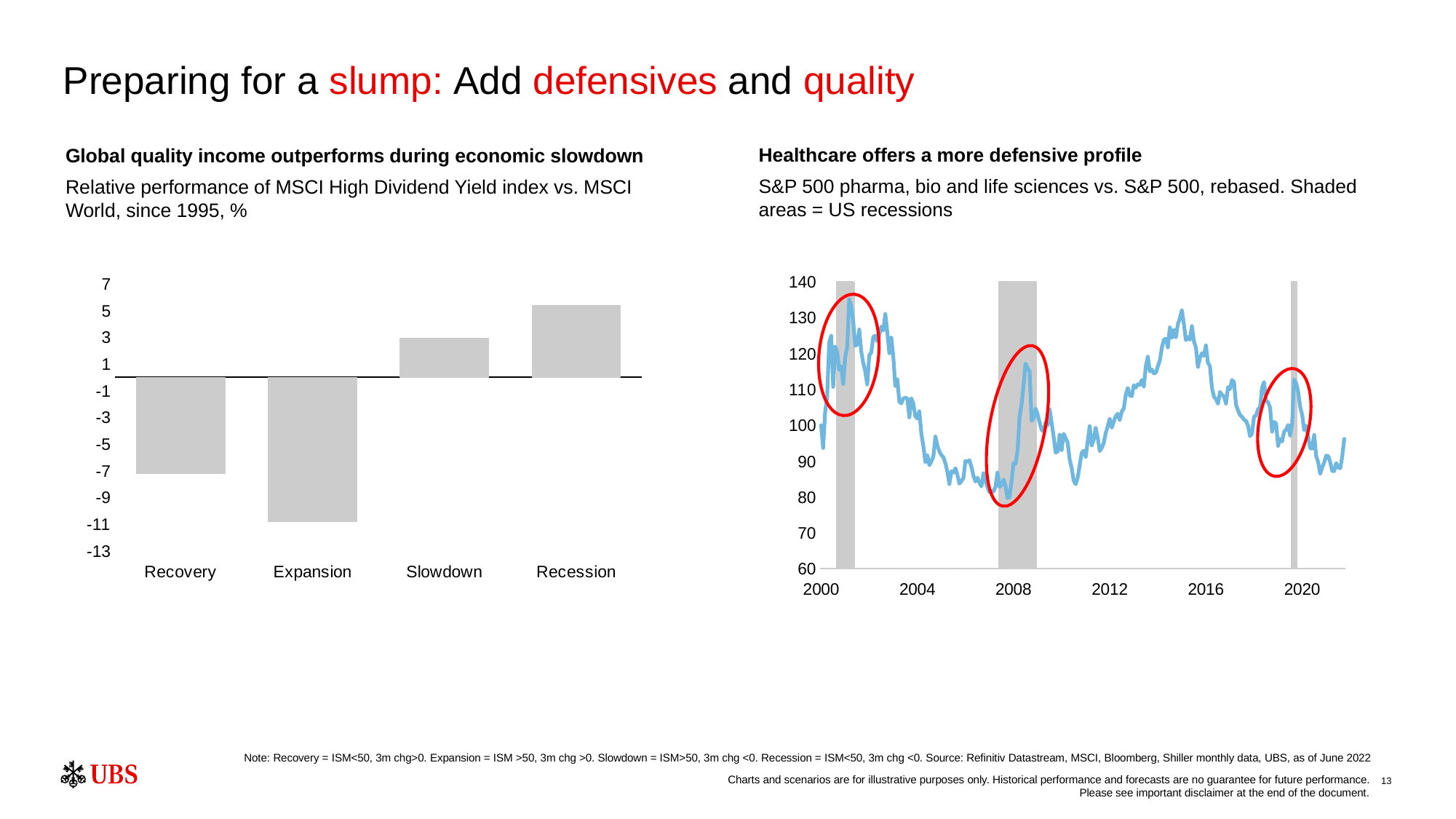

# Preparing for a slump: Add defensives and quality
Healthcare offers a more defensive profile
S&P 500 pharma, bio and life sciences vs. S&P 500, rebased. Shaded areas = US recessions
Global quality income outperforms during economic slowdown
Relative performance of MSCI High Dividend Yield index vs. MSCI World, since 1995, %

### Chart

| Category | US recessions | Pharma, biotech and life sciences vs overall market |
|---|---|---|
| 36738 | 0.0 | 100.0 |
| 36769 | 0.0 | 93.68925642198298 |
| 36798 | 0.0 | 103.80152927026498 |
| 36830 | 0.0 | 107.97083455066021 |
| 36860 | 0.0 | 123.12382858306583 |
| 36889 | 0.0 | 124.91619252456314 |
| 36922 | 0.0 | 110.71801653690036 |
| 36950 | 0.0 | 121.90637222238927 |
| 36980 | 1.0 | 120.44710444138298 |
| 37011 | 1.0 | 115.48249334113052 |
| 37042 | 1.0 | 116.44999447154179 |
| 37071 | 1.0 | 111.54252713217245 |
| 37103 | 1.0 | 118.99198238958408 |
| 37134 | 1.0 | 121.72887647940813 |
| 37162 | 1.0 | 135.10037690349304 |
| 37195 | 1.0 | 133.2994431476166 |
| 37225 | 1.0 | 129.01681286807585 |
| 37256 | 0.0 | 122.1839385455129 |
| 37287 | 0.0 | 122.440301643219 |
| 37315 | 0.0 | 126.7104631366833 |
| 37344 | 0.0 | 120.59554775286581 |
| 37376 | 0.0 | 117.37561787343245 |
| 37407 | 0.0 | 115.0529453157267 |
| 37435 | 0.0 | 111.37879822327147 |
| 37468 | 0.0 | 119.45934967765469 |
| 37498 | 0.0 | 120.30494052126615 |
| 37529 | 0.0 | 124.65098868982525 |
| 37560 | 0.0 | 124.98487474727472 |
| 37589 | 0.0 | 123.44583996780796 |
| 37621 | 0.0 | 125.16471126727551 |
| 37652 | 0.0 | 127.46929471944944 |
| 37680 | 0.0 | 126.40457081240939 |
| 37711 | 0.0 | 131.02168606999726 |
| 37741 | 0.0 | 126.0420174456184 |
| 37771 | 0.0 | 120.09744611140943 |
| 37802 | 0.0 | 124.44452216287209 |
| 37833 | 0.0 | 119.07414847486659 |
| 37862 | 0.0 | 110.98597775229362 |
| 37894 | 0.0 | 112.81864452634404 |
| 37925 | 0.0 | 106.55681018571386 |
| 37953 | 0.0 | 106.11273920882378 |
| 37986 | 0.0 | 107.50031968561184 |
| 38016 | 0.0 | 107.66505213774762 |
| 38044 | 0.0 | 107.50441332186642 |
| 38077 | 0.0 | 102.21093241533296 |
| 38107 | 0.0 | 107.55367209372217 |
| 38138 | 0.0 | 106.01867552702824 |
| 38168 | 0.0 | 102.5083114306334 |
| 38198 | 0.0 | 101.8734247310478 |
| 38230 | 0.0 | 103.93245115635999 |
| 38260 | 0.0 | 97.58561302635947 |
| 38289 | 0.0 | 94.24487489574837 |
| 38321 | 0.0 | 89.77526732317214 |
| 38352 | 0.0 | 91.65953730178053 |
| 38383 | 0.0 | 88.88679010950307 |
| 38411 | 0.0 | 89.9699305833522 |
| 38442 | 0.0 | 91.27868022704686 |
| 38471 | 0.0 | 96.86542283822035 |
| 38503 | 0.0 | 94.32668145778142 |
| 38533 | 0.0 | 92.72854922125104 |
| 38562 | 0.0 | 91.6763264177042 |
| 38595 | 0.0 | 91.10316138661403 |
| 38625 | 0.0 | 89.44886000995307 |
| 38656 | 0.0 | 86.94229834430074 |
| 38686 | 0.0 | 83.60099998539548 |
| 38716 | 0.0 | 87.1879879138937 |
| 38748 | 0.0 | 86.79880478311487 |
| 38776 | 0.0 | 88.01845728257143 |
| 38807 | 0.0 | 86.13007669848967 |
| 38835 | 0.0 | 83.7408202047577 |
| 38868 | 0.0 | 84.44598056704888 |
| 38898 | 0.0 | 85.31457656609489 |
| 38929 | 0.0 | 90.02433472120369 |
| 38960 | 0.0 | 89.84308940409404 |
| 38989 | 0.0 | 90.26610636416697 |
| 39021 | 0.0 | 88.37107757997346 |
| 39051 | 0.0 | 85.91784709892583 |
| 39080 | 0.0 | 84.33372500102699 |
| 39113 | 0.0 | 85.39166027247512 |
| 39141 | 0.0 | 84.03743261728782 |
| 39171 | 0.0 | 82.95525867436466 |
| 39202 | 0.0 | 86.62440511450745 |
| 39233 | 0.0 | 84.49624742726894 |
| 39262 | 0.0 | 82.6735592022721 |
| 39294 | 0.0 | 81.35404884347427 |
| 39325 | 0.0 | 81.79315091048088 |
| 39353 | 0.0 | 81.53542622371923 |
| 39386 | 0.0 | 82.83980971839968 |
| 39416 | 0.0 | 86.80270117467249 |
| 39447 | 1.0 | 82.77282575129159 |
| 39478 | 1.0 | 83.41578044994786 |
| 39507 | 1.0 | 84.83636683658935 |
| 39538 | 1.0 | 83.05479597847747 |
| 39568 | 1.0 | 79.73509362926218 |
| 39598 | 1.0 | 80.00853674029041 |
| 39629 | 1.0 | 84.41011284821774 |
| 39660 | 1.0 | 89.42757764247837 |
| 39689 | 1.0 | 89.29713475249575 |
| 39721 | 1.0 | 92.81157365141351 |
| 39752 | 1.0 | 102.29846872861184 |
| 39780 | 1.0 | 105.7082202753588 |
| 39813 | 1.0 | 111.19556446727323 |
| 39843 | 1.0 | 117.20554497628035 |
| 39871 | 1.0 | 116.01040009502104 |
| 39903 | 1.0 | 115.08015515651545 |
| 39933 | 1.0 | 101.213483609196 |
| 39962 | 1.0 | 101.96763504786568 |
| 39994 | 1.0 | 104.66441825267547 |
| 40025 | 0.0 | 103.09341266996348 |
| 40056 | 0.0 | 100.81252678948096 |
| 40086 | 0.0 | 98.74587798806752 |
| 40116 | 0.0 | 98.33802313983196 |
| 40147 | 0.0 | 100.87603815142003 |
| 40178 | 0.0 | 99.98883655587993 |
| 40207 | 0.0 | 104.43291734804268 |
| 40235 | 0.0 | 100.77106617817651 |
| 40268 | 0.0 | 96.90669434553794 |
| 40298 | 0.0 | 92.40801041586649 |
| 40329 | 0.0 | 92.63715191513484 |
| 40359 | 0.0 | 97.3684420457098 |
| 40389 | 0.0 | 93.06891000774922 |
| 40421 | 0.0 | 97.61109744729758 |
| 40451 | 0.0 | 96.46827620672953 |
| 40480 | 0.0 | 95.14442626748408 |
| 40512 | 0.0 | 90.43386858462938 |
| 40543 | 0.0 | 88.10293811448776 |
| 40574 | 0.0 | 84.61322866374253 |
| 40602 | 0.0 | 83.5780752539231 |
| 40633 | 0.0 | 85.37124204179504 |
| 40662 | 0.0 | 88.80395550298405 |
| 40694 | 0.0 | 92.31266057727893 |
| 40724 | 0.0 | 92.89618944607635 |
| 40753 | 0.0 | 91.19902889159933 |
| 40786 | 0.0 | 95.55390547279262 |
| 40816 | 0.0 | 99.75906831569498 |
| 40847 | 0.0 | 94.37853345787211 |
| 40877 | 0.0 | 95.94801888513759 |
| 40907 | 0.0 | 99.28225271084492 |
| 40939 | 0.0 | 96.50958327708771 |
| 40968 | 0.0 | 92.8196081914152 |
| 40998 | 0.0 | 93.6906607790717 |
| 41029 | 0.0 | 95.06752194279672 |
| 41060 | 0.0 | 97.79238805273842 |
| 41089 | 0.0 | 99.72378073497367 |
| 41121 | 0.0 | 101.86186562487578 |
| 41152 | 0.0 | 99.34642680859757 |
| 41180 | 0.0 | 100.98908727745213 |
| 41213 | 0.0 | 102.58870140279797 |
| 41243 | 0.0 | 103.2175239991685 |
| 41274 | 0.0 | 101.45292951337123 |
| 41305 | 0.0 | 103.8381418672564 |
| 41333 | 0.0 | 104.65010970743865 |
| 41362 | 0.0 | 108.54835786828035 |
| 41394 | 0.0 | 110.41235752386704 |
| 41425 | 0.0 | 108.26110935628049 |
| 41453 | 0.0 | 108.1402720764333 |
| 41486 | 0.0 | 111.16793134826699 |
| 41516 | 0.0 | 110.47880360330333 |
| 41547 | 0.0 | 111.43451409811591 |
| 41578 | 0.0 | 111.23983474729748 |
| 41607 | 0.0 | 112.63202651237741 |
| 41639 | 0.0 | 110.83998649872228 |
| 41670 | 0.0 | 116.45395112577677 |
| 41698 | 0.0 | 119.13281321383866 |
| 41729 | 0.0 | 114.99624410531403 |
| 41759 | 0.0 | 115.56972316046688 |
| 41789 | 0.0 | 114.455301280542 |
| 41820 | 0.0 | 114.6972513684519 |
| 41851 | 0.0 | 116.40745467005395 |
| 41880 | 0.0 | 118.12332056665905 |
| 41912 | 0.0 | 121.57222985100351 |
| 41943 | 0.0 | 123.8993366992398 |
| 41971 | 0.0 | 124.13570753202676 |
| 42004 | 0.0 | 121.72801335999 |
| 42034 | 0.0 | 127.31053161693447 |
| 42062 | 0.0 | 124.4160856809343 |
| 42094 | 0.0 | 126.64732038146349 |
| 42124 | 0.0 | 124.55126014647024 |
| 42153 | 0.0 | 128.18244929383118 |
| 42185 | 0.0 | 129.82641613754348 |
| 42216 | 0.0 | 132.04441384900218 |
| 42247 | 0.0 | 128.15395241834142 |
| 42277 | 0.0 | 123.73426844537465 |
| 42307 | 0.0 | 124.61659593096772 |
| 42338 | 0.0 | 123.87851049777719 |
| 42369 | 0.0 | 127.63836997169614 |
| 42398 | 0.0 | 123.49416256058907 |
| 42429 | 0.0 | 121.66043718036586 |
| 42460 | 0.0 | 116.29593691458275 |
| 42489 | 0.0 | 118.81620240554697 |
| 42521 | 0.0 | 120.08676994642965 |
| 42551 | 0.0 | 119.38229880925131 |
| 42580 | 0.0 | 122.26970170687625 |
| 42613 | 0.0 | 117.44678745162777 |
| 42643 | 0.0 | 116.48397973597167 |
| 42674 | 0.0 | 110.37118890122328 |
| 42704 | 0.0 | 107.99565277535896 |
| 42734 | 0.0 | 107.26870684664264 |
| 42766 | 0.0 | 105.9960533079066 |
| 42794 | 0.0 | 109.31488937307851 |
| 42825 | 0.0 | 108.47262710448375 |
| 42853 | 0.0 | 108.04460278855971 |
| 42886 | 0.0 | 106.06109694480759 |
| 42916 | 0.0 | 110.63554948191805 |
| 42947 | 0.0 | 110.09790935206043 |
| 42978 | 0.0 | 112.65095592464075 |
| 43007 | 0.0 | 112.08087387975092 |
| 43039 | 0.0 | 105.78141478418735 |
| 43069 | 0.0 | 104.16873168053438 |
| 43098 | 0.0 | 102.88940806085031 |
| 43131 | 0.0 | 102.37594381026487 |
| 43159 | 0.0 | 101.58706637872474 |
| 43189 | 0.0 | 101.22586419727564 |
| 43220 | 0.0 | 99.89544381186464 |
| 43251 | 0.0 | 96.9430124720381 |
| 43280 | 0.0 | 97.69281772670139 |
| 43312 | 0.0 | 102.44886683470989 |
| 43343 | 0.0 | 102.71520954869675 |
| 43371 | 0.0 | 104.54770448072588 |
| 43404 | 0.0 | 104.9270478863338 |
| 43434 | 0.0 | 110.58049993576317 |
| 43465 | 0.0 | 112.03011092771618 |
| 43496 | 0.0 | 106.80615747435576 |
| 43524 | 0.0 | 106.44410421765225 |
| 43553 | 0.0 | 104.9773457334646 |
| 43585 | 0.0 | 98.22787309835161 |
| 43616 | 0.0 | 100.93194992770347 |
| 43644 | 0.0 | 100.5136127222604 |
| 43677 | 0.0 | 94.26242962753193 |
| 43707 | 0.0 | 96.19322890873208 |
| 43738 | 0.0 | 95.47581523234845 |
| 43769 | 0.0 | 98.27275804478975 |
| 43798 | 0.0 | 98.78709929389056 |
| 43830 | 0.0 | 100.11175653681119 |
| 43861 | 0.0 | 97.13401047432556 |
| 43889 | 1.0 | 100.38629653353317 |
| 43921 | 1.0 | 112.76066503034241 |
| 43951 | 1.0 | 111.68801119308168 |
| 43980 | 0.0 | 109.45210313543797 |
| 44012 | 0.0 | 105.12783509160009 |
| 44043 | 0.0 | 102.98972751240423 |
| 44074 | 0.0 | 98.65031012063871 |
| 44104 | 0.0 | 99.87831220003292 |
| 44134 | 0.0 | 96.82762447573069 |
| 44165 | 0.0 | 93.56314124458731 |
| 44196 | 0.0 | 93.52760158312694 |
| 44225 | 0.0 | 97.30332291967 |
| 44253 | 0.0 | 91.37504655898053 |
| 44286 | 0.0 | 89.71534123292457 |
| 44316 | 0.0 | 86.45743289971396 |
| 44347 | 0.0 | 88.23082684063866 |
| 44377 | 0.0 | 89.66223028805945 |
| 44407 | 0.0 | 91.5328756858961 |
| 44439 | 0.0 | 91.42132620608857 |
| 44469 | 0.0 | 89.79305649660137 |
| 44498 | 0.0 | 87.24623930193503 |
| 44530 | 0.0 | 87.22488334806515 |
| 44561 | 0.0 | 89.47062224408563 |
| 44592 | 0.0 | 88.19836958121616 |
| 44620 | 0.0 | 88.01948771962671 |
| 44651 | 0.0 | 91.2798273281804 |
| 44680 | 0.0 | 96.21062209409372 |

### Chart

| Category |  |
|---|---|
| Recovery | -7.2 |
| Expansion | -10.8 |
| Slowdown | 2.9 |
| Recession | 5.4 |
Note: Recovery = ISM<50, 3m chg>0. Expansion = ISM >50, 3m chg >0. Slowdown = ISM>50, 3m chg <0. Recession = ISM<50, 3m chg <0. Source: Refinitiv Datastream, MSCI, Bloomberg, Shiller monthly data, UBS, as of June 2022
Charts and scenarios are for illustrative purposes only. Historical performance and forecasts are no guarantee for future performance.
Please see important disclaimer at the end of the document.